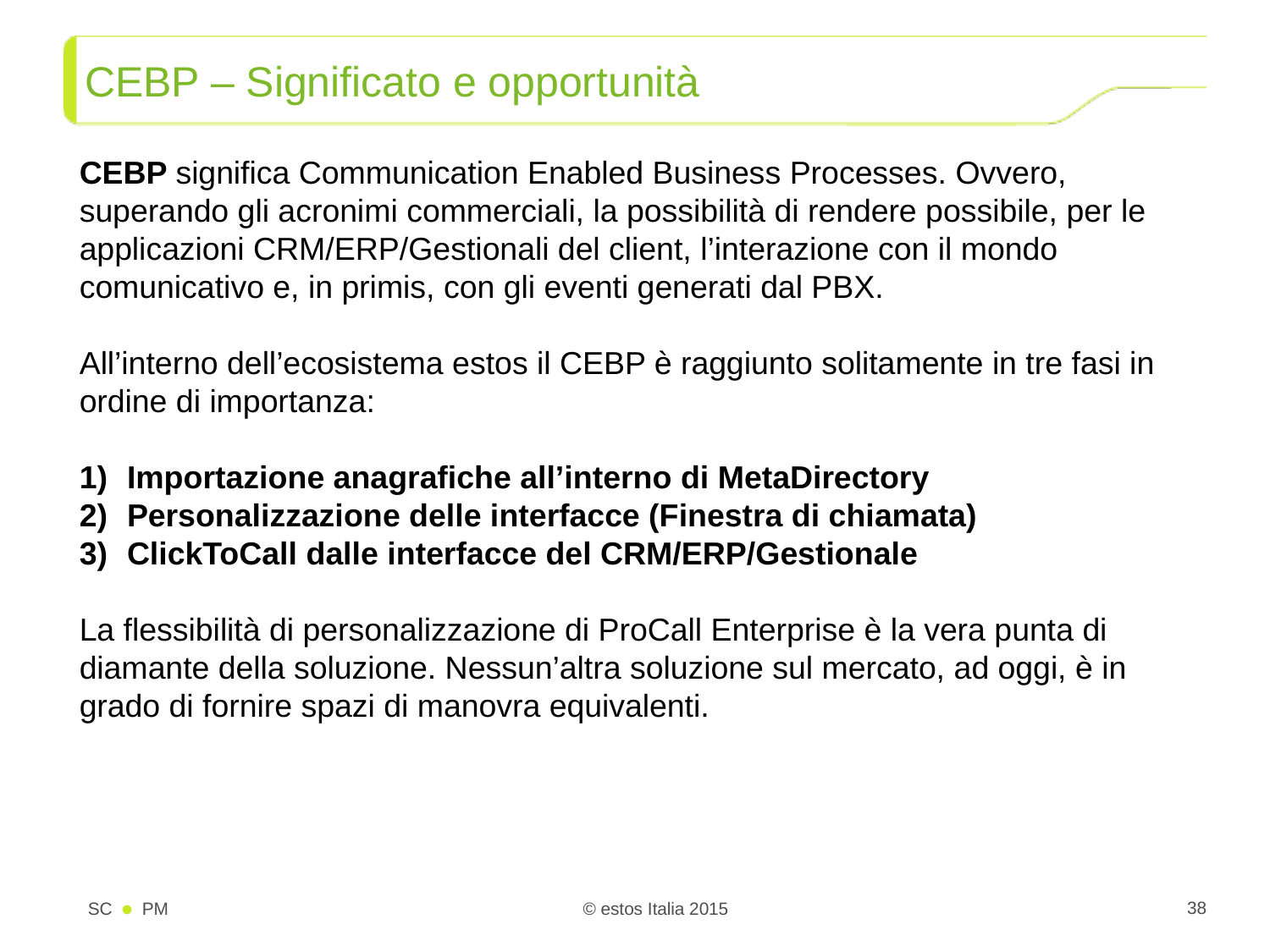

# CEBP – Significato e opportunità
CEBP significa Communication Enabled Business Processes. Ovvero, superando gli acronimi commerciali, la possibilità di rendere possibile, per le applicazioni CRM/ERP/Gestionali del client, l’interazione con il mondo comunicativo e, in primis, con gli eventi generati dal PBX.

All’interno dell’ecosistema estos il CEBP è raggiunto solitamente in tre fasi in ordine di importanza:

Importazione anagrafiche all’interno di MetaDirectory
Personalizzazione delle interfacce (Finestra di chiamata)
ClickToCall dalle interfacce del CRM/ERP/Gestionale

La flessibilità di personalizzazione di ProCall Enterprise è la vera punta di diamante della soluzione. Nessun’altra soluzione sul mercato, ad oggi, è in grado di fornire spazi di manovra equivalenti.

SC
PM
38